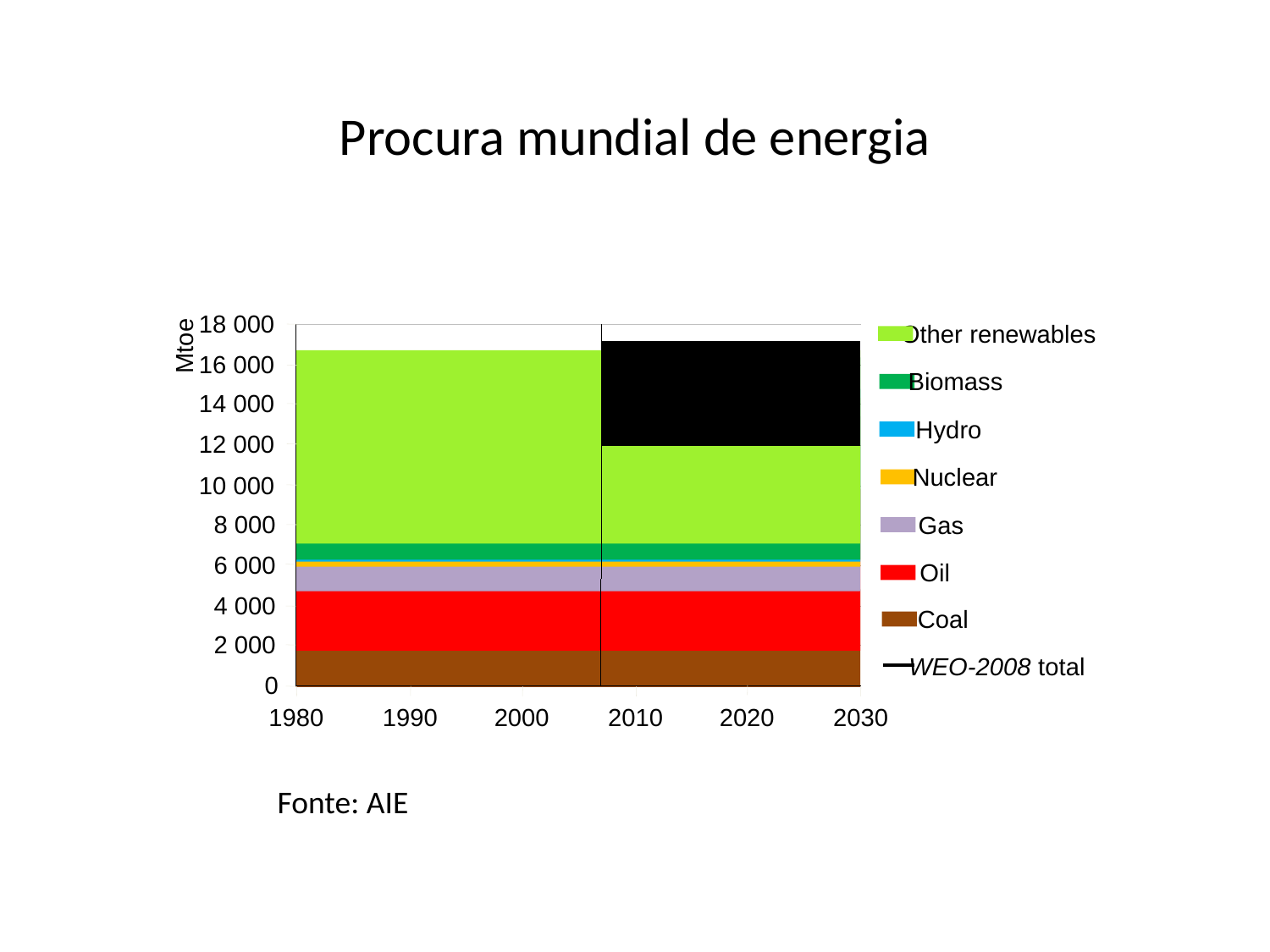

Procura mundial de energia

18 000
Other renewables

Mtoe

16 000

Biomass

14 000

Hydro

12 000

Nuclear

10 000

8 000
Gas

6 000

Oil

4 000
Coal

2 000

WEO-2008 total

 0

1980
1990
2000
2010
2020
2030
Fonte: AIE